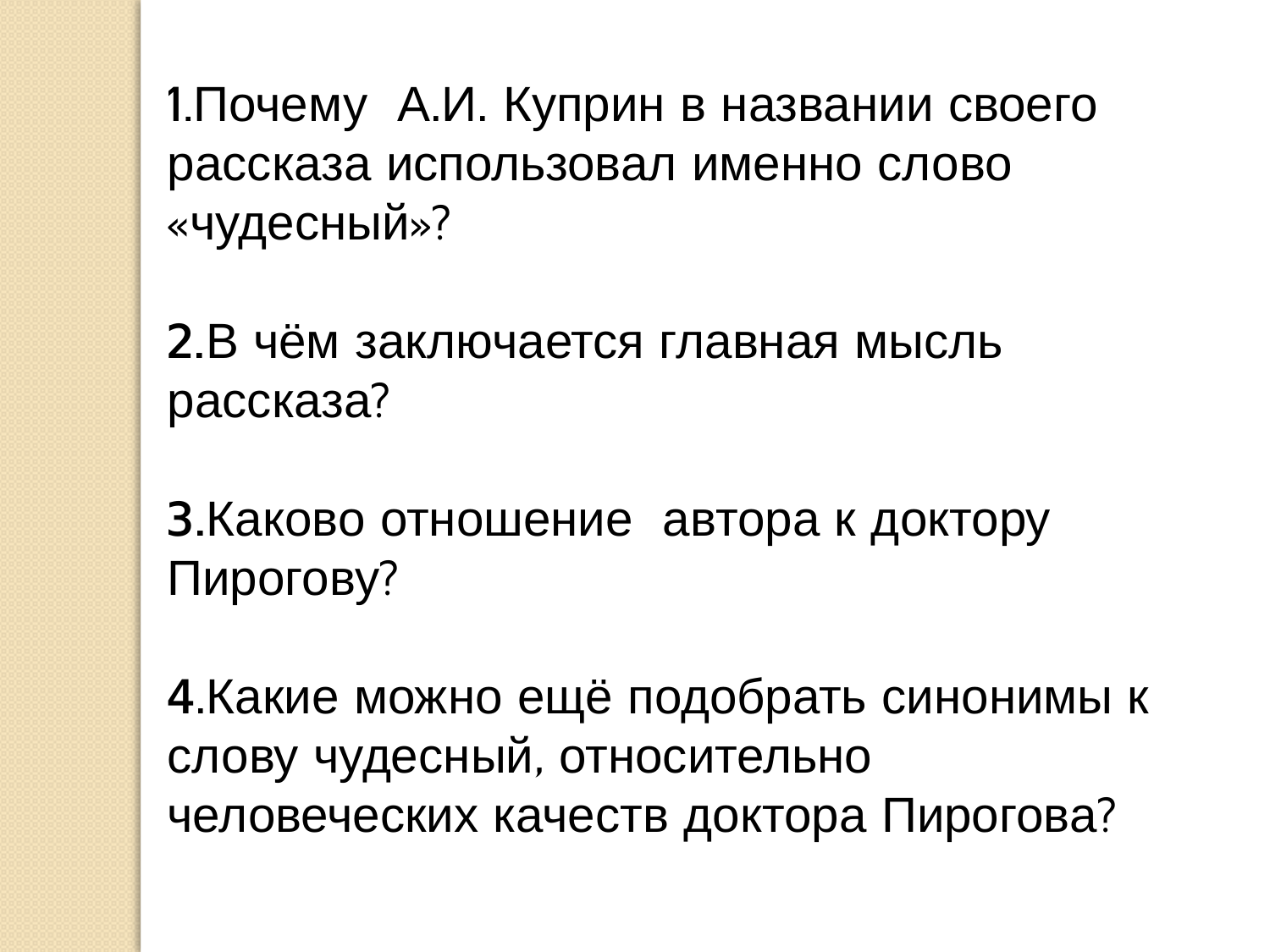

1.Почему  А.И. Куприн в названии своего рассказа использовал именно слово «чудесный»?

2.В чём заключается главная мысль рассказа?

3.Каково отношение  автора к доктору Пирогову?

4.Какие можно ещё подобрать синонимы к слову чудесный, относительно человеческих качеств доктора Пирогова?